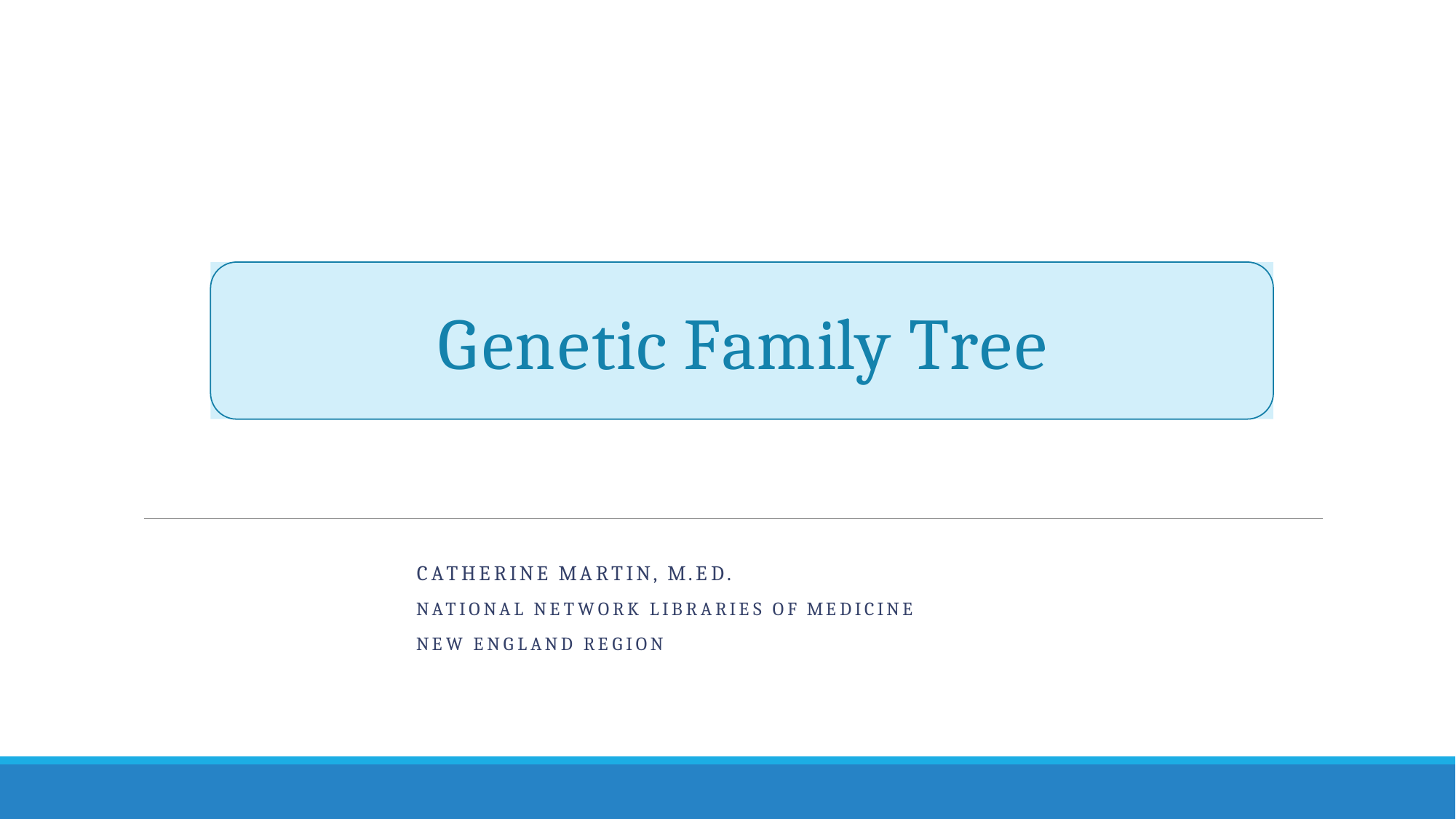

# Genetic Family Tree
Genetic Family Tree
Catherine Martin, M.Ed.
National Network Libraries of Medicine
New England Region